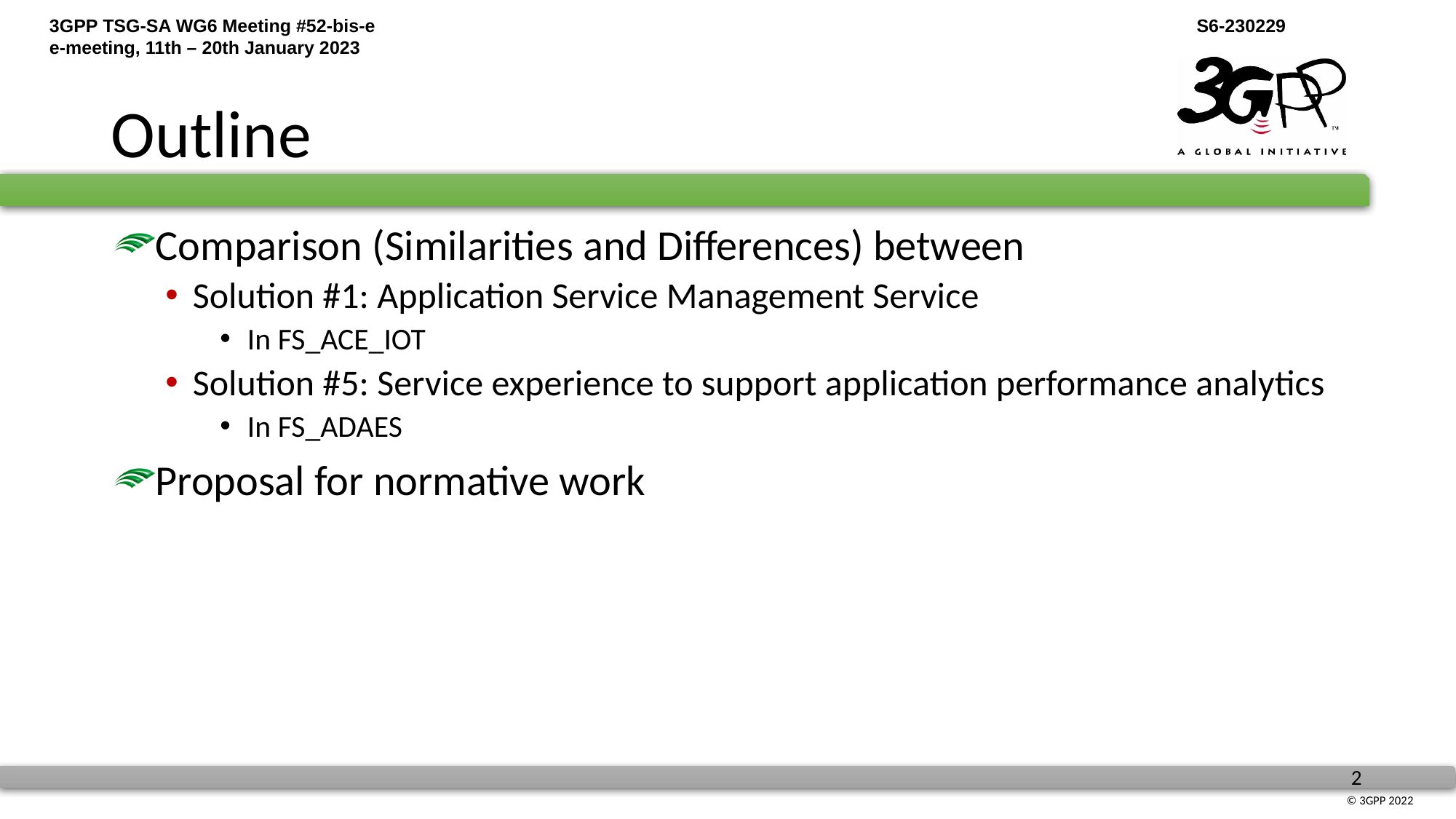

# Outline
Comparison (Similarities and Differences) between
Solution #1: Application Service Management Service
In FS_ACE_IOT
Solution #5: Service experience to support application performance analytics
In FS_ADAES
Proposal for normative work